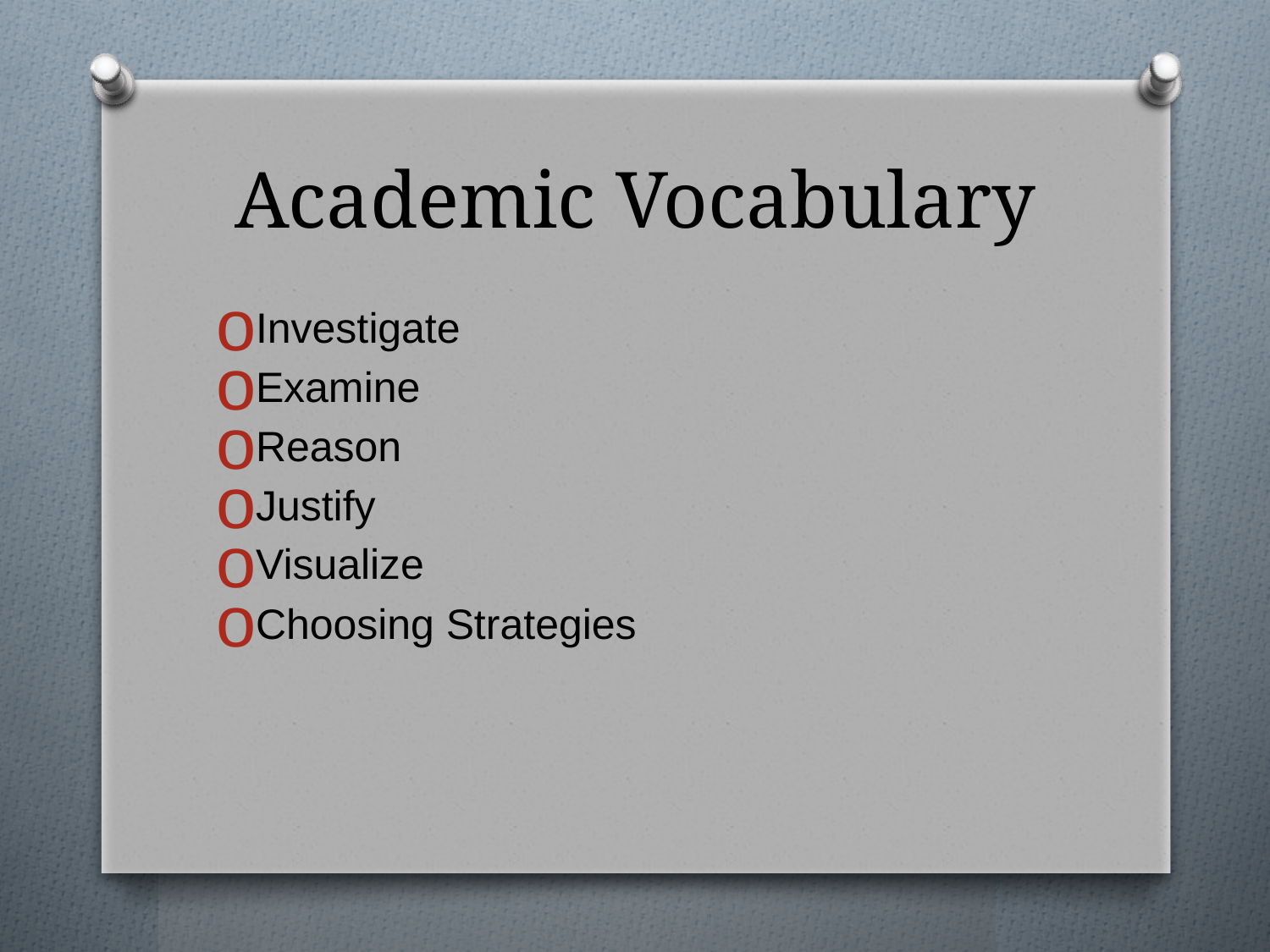

# Academic Vocabulary
Investigate
Examine
Reason
Justify
Visualize
Choosing Strategies